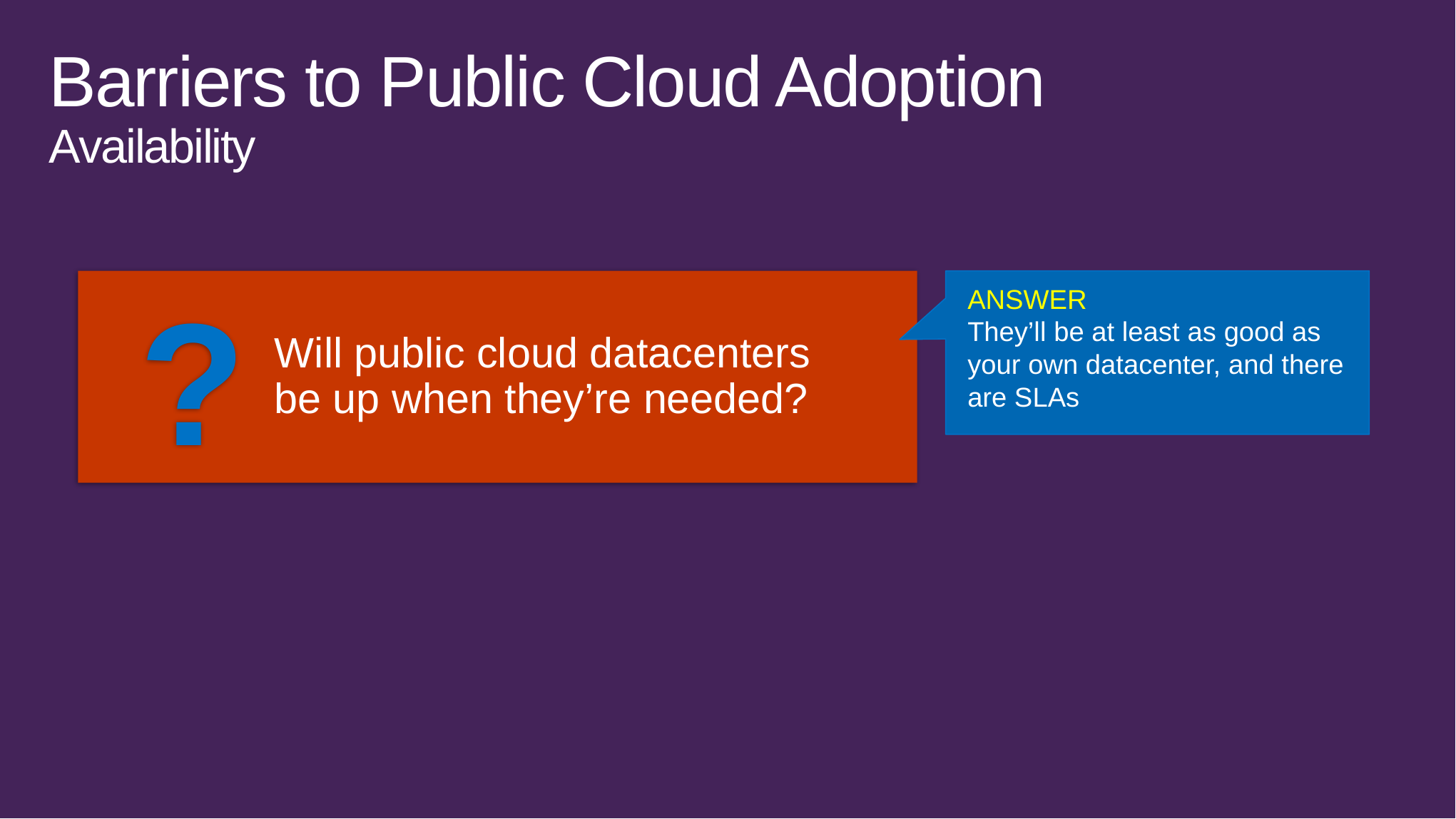

# Barriers to Public Cloud Adoption Availability

?
Will public cloud datacenters be up when they’re needed?
ANSWER
They’ll be at least as good as your own datacenter, and there are SLAs